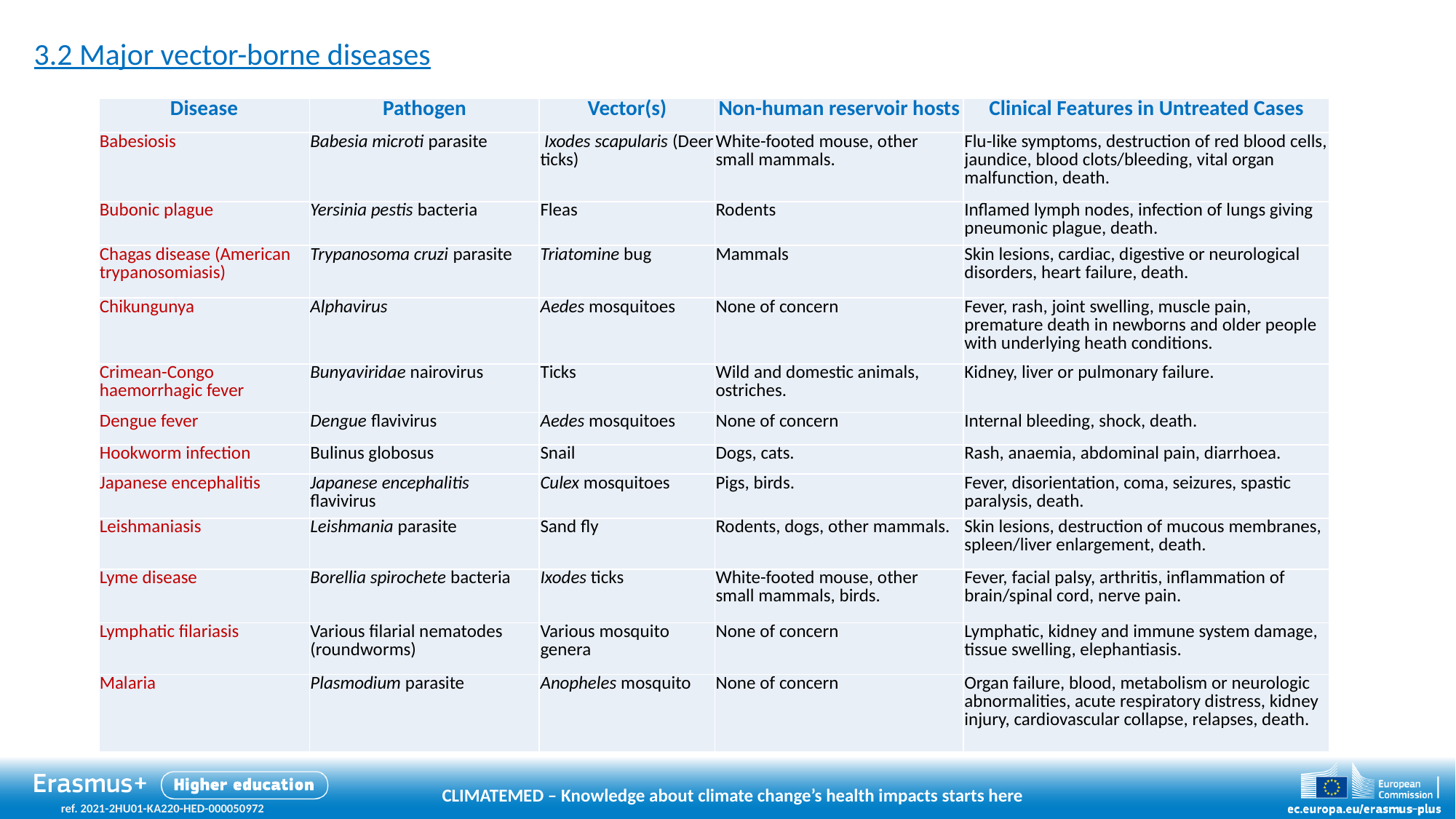

3.2 Major vector-borne diseases

| Disease | Pathogen | Vector(s) | Non-human reservoir hosts | Clinical Features in Untreated Cases |
| --- | --- | --- | --- | --- |
| Babesiosis | Babesia microti parasite | Ixodes scapularis (Deer ticks) | White-footed mouse, other small mammals. | Flu-like symptoms, destruction of red blood cells, jaundice, blood clots/bleeding, vital organ malfunction, death. |
| Bubonic plague | Yersinia pestis bacteria | Fleas | Rodents | Inflamed lymph nodes, infection of lungs giving pneumonic plague, death. |
| Chagas disease (American trypanosomiasis) | Trypanosoma cruzi parasite | Triatomine bug | Mammals | Skin lesions, cardiac, digestive or neurological disorders, heart failure, death. |
| Chikungunya | Alphavirus | Aedes mosquitoes | None of concern | Fever, rash, joint swelling, muscle pain, premature death in newborns and older people with underlying heath conditions. |
| Crimean-Congo haemorrhagic fever | Bunyaviridae nairovirus | Ticks | Wild and domestic animals, ostriches. | Kidney, liver or pulmonary failure. |
| Dengue fever | Dengue flavivirus | Aedes mosquitoes | None of concern | Internal bleeding, shock, death. |
| Hookworm infection | Bulinus globosus | Snail | Dogs, cats. | Rash, anaemia, abdominal pain, diarrhoea. |
| Japanese encephalitis | Japanese encephalitis flavivirus | Culex mosquitoes | Pigs, birds. | Fever, disorientation, coma, seizures, spastic paralysis, death. |
| Leishmaniasis | Leishmania parasite | Sand fly | Rodents, dogs, other mammals. | Skin lesions, destruction of mucous membranes, spleen/liver enlargement, death. |
| Lyme disease | Borellia spirochete bacteria | Ixodes ticks | White-footed mouse, other small mammals, birds. | Fever, facial palsy, arthritis, inflammation of brain/spinal cord, nerve pain. |
| Lymphatic filariasis | Various filarial nematodes (roundworms) | Various mosquito genera | None of concern | Lymphatic, kidney and immune system damage, tissue swelling, elephantiasis. |
| Malaria | Plasmodium parasite | Anopheles mosquito | None of concern | Organ failure, blood, metabolism or neurologic abnormalities, acute respiratory distress, kidney injury, cardiovascular collapse, relapses, death. |